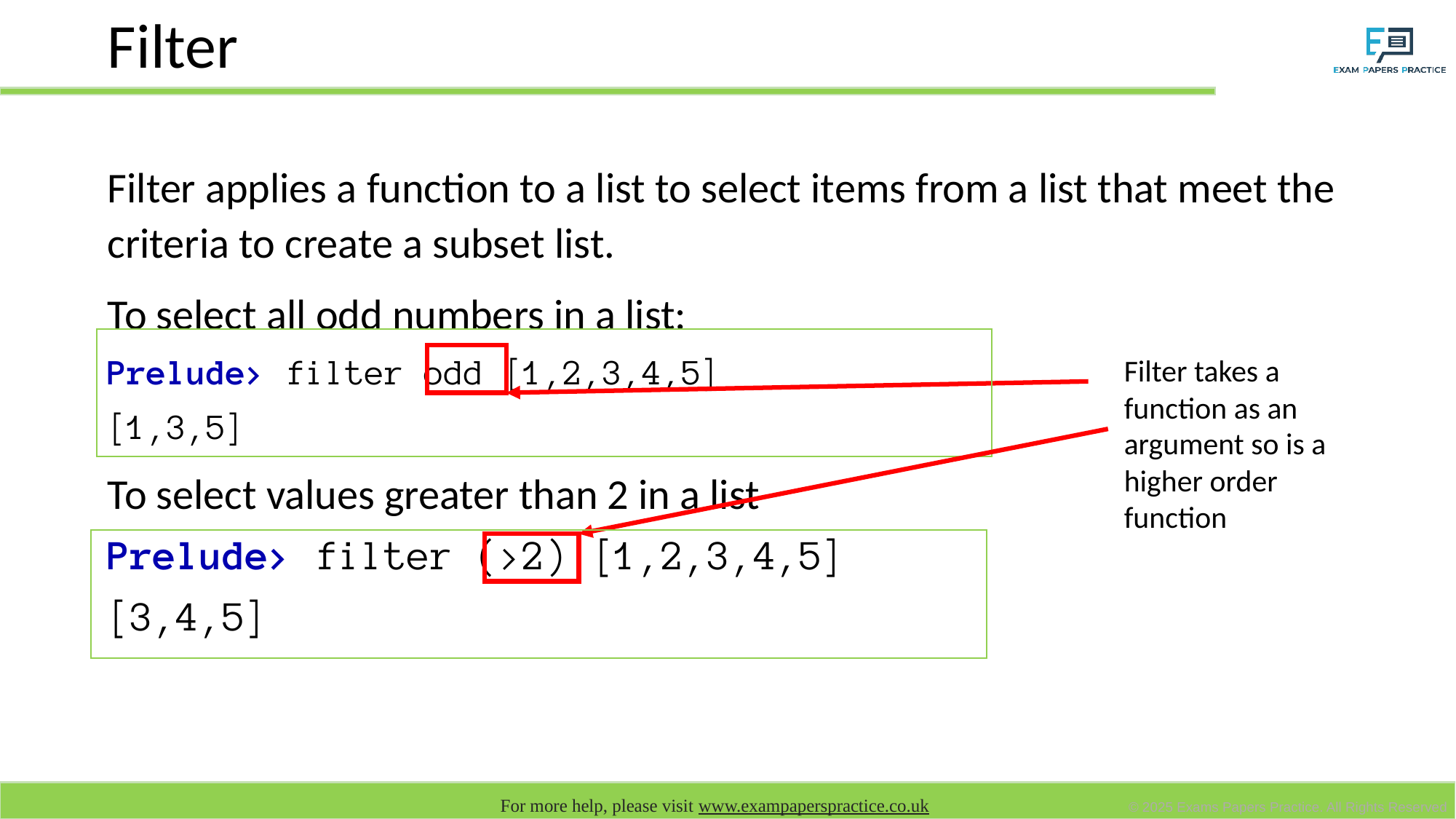

# Filter
Filter applies a function to a list to select items from a list that meet the criteria to create a subset list.
To select all odd numbers in a list:
Prelude> filter odd [1,2,3,4,5]
[1,3,5]
To select values greater than 2 in a list
Prelude> filter (>2) [1,2,3,4,5]
[3,4,5]

Filter takes a function as an argument so is a higher order function
c